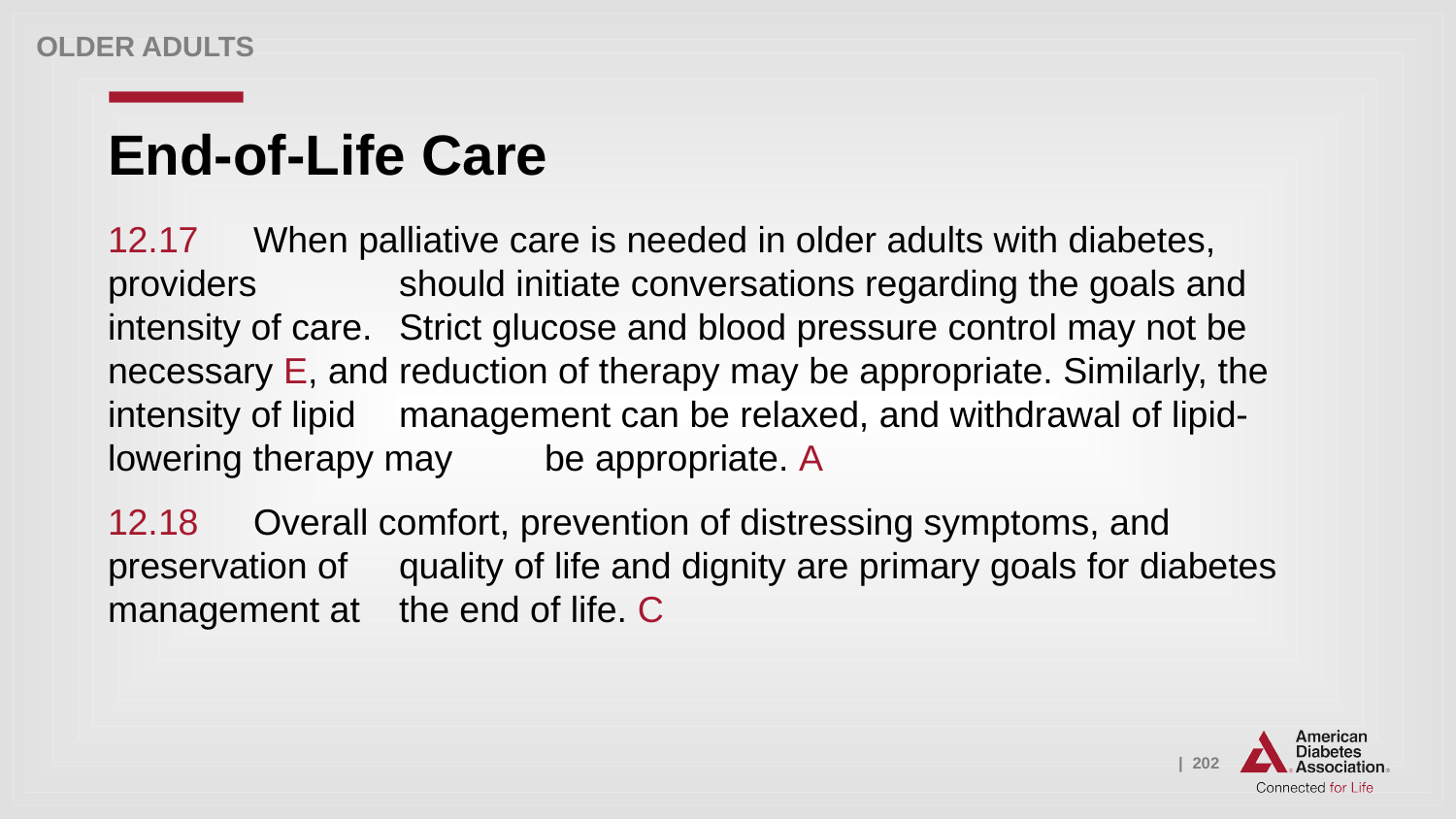

Older adults
# End-of-Life Care
12.17 	When palliative care is needed in older adults with diabetes, providers 	should initiate conversations regarding the goals and intensity of care. 	Strict glucose and blood pressure control may not be necessary E, and 	reduction of therapy may be appropriate. Similarly, the intensity of lipid 	management can be relaxed, and withdrawal of lipid-lowering therapy may 	be appropriate. A
12.18 	Overall comfort, prevention of distressing symptoms, and preservation of 	quality of life and dignity are primary goals for diabetes management at 	the end of life. C